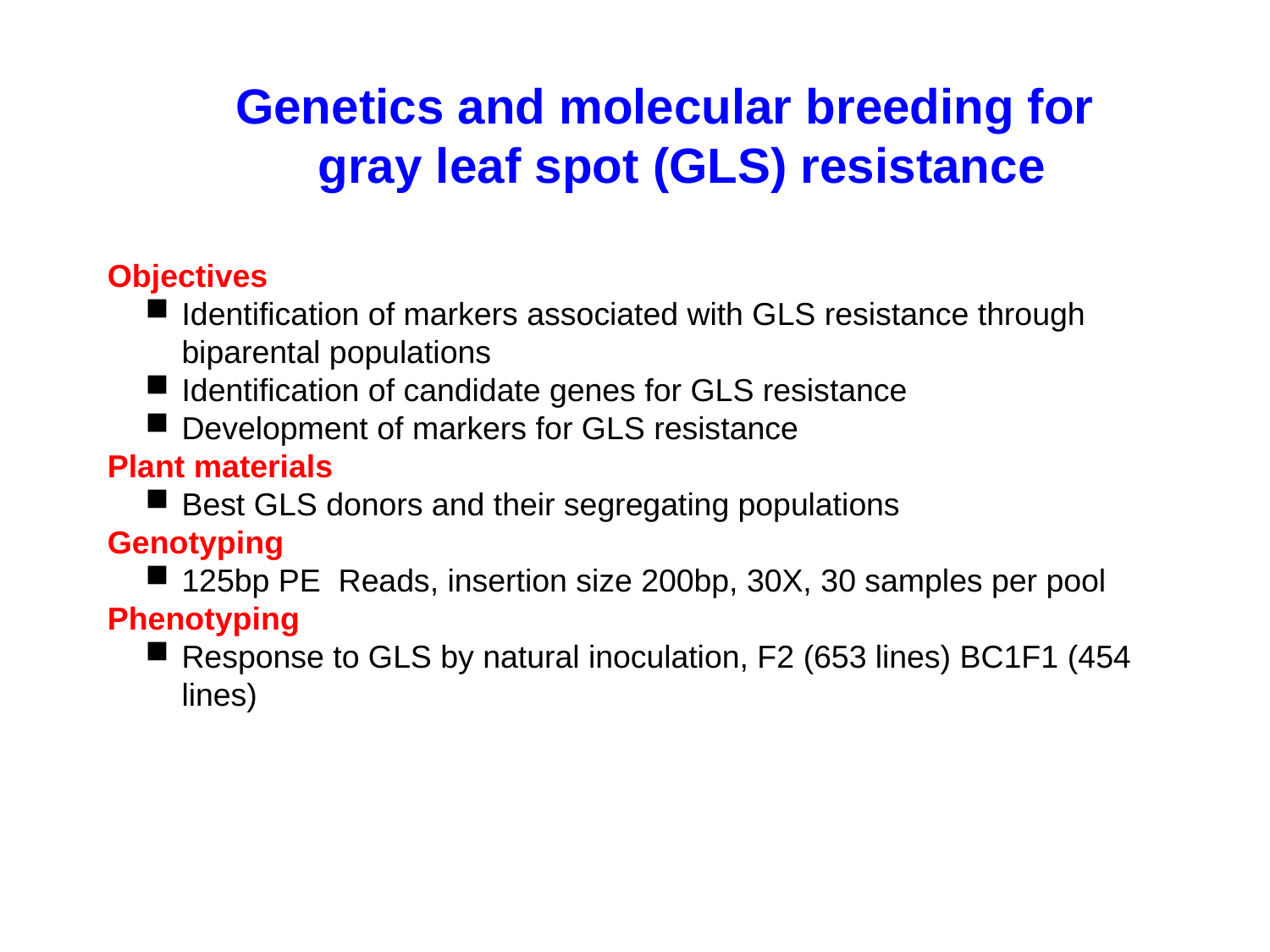

Genetics and molecular breeding for gray leaf spot (GLS) resistance
Objectives
Identification of markers associated with GLS resistance through biparental populations
Identification of candidate genes for GLS resistance
Development of markers for GLS resistance
Plant materials
Best GLS donors and their segregating populations
Genotyping
125bp PE  Reads, insertion size 200bp, 30X, 30 samples per pool
Phenotyping
Response to GLS by natural inoculation, F2 (653 lines) BC1F1 (454 lines)